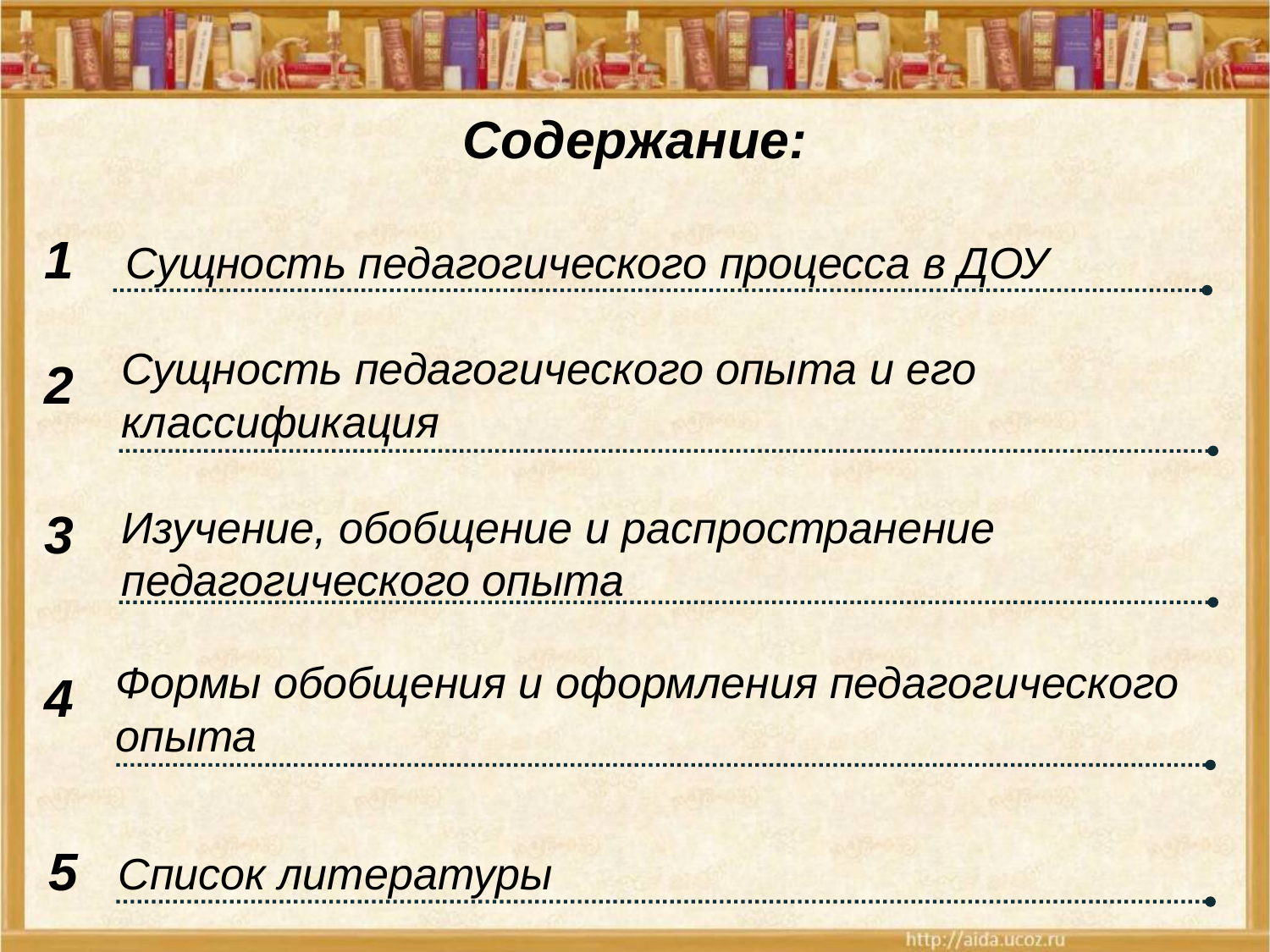

Содержание:
1
Сущность педагогического процесса в ДОУ

Сущность педагогического опыта и его классификация

2
Изучение, обобщение и распространение педагогического опыта

3
Формы обобщения и оформления педагогического опыта

4
5
Список литературы